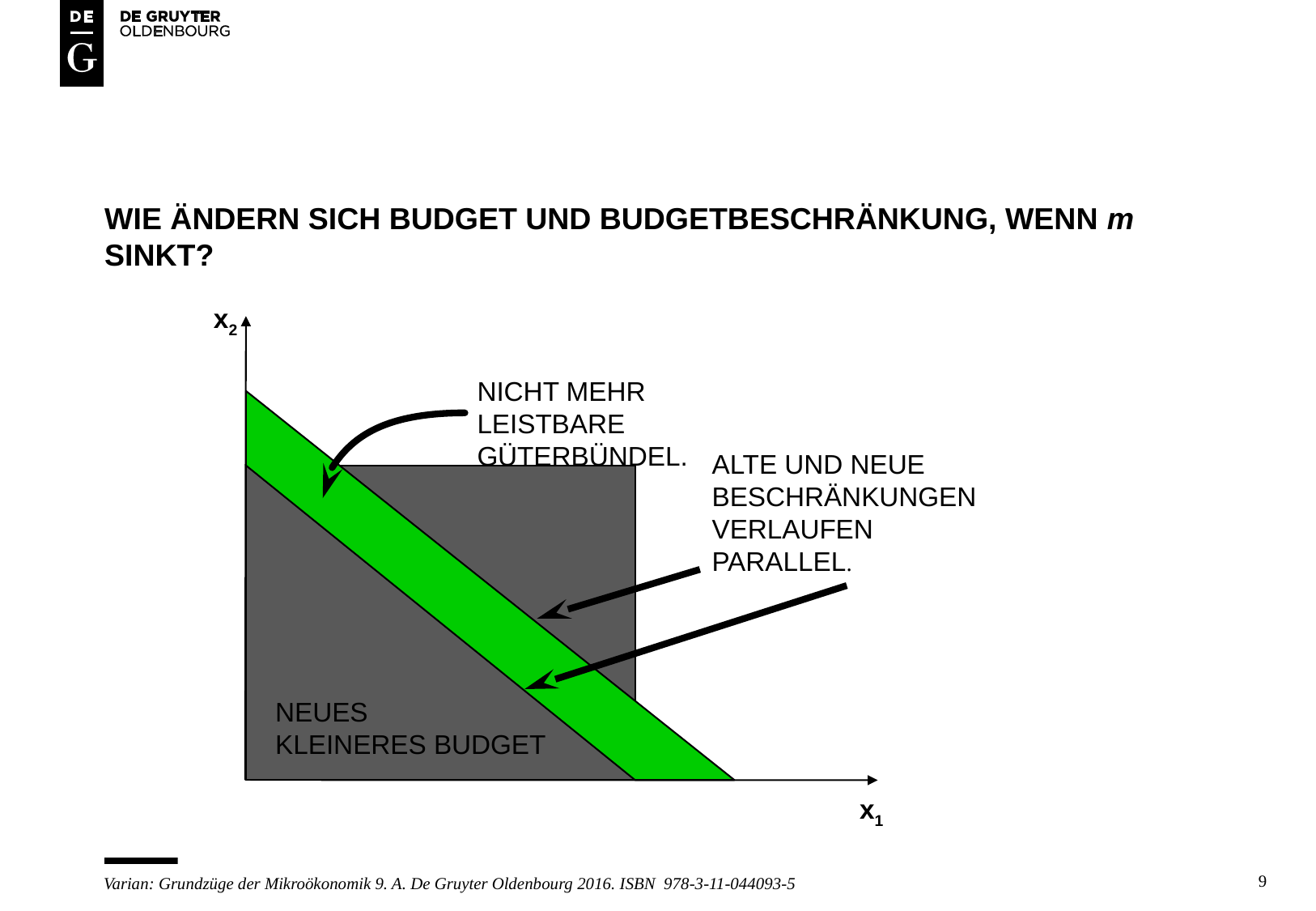

# Wie ändern sich Budget und Budgetbeschränkung, wenn m sinkt?
x2

NICHT MEHR LEISTBARE GÜTERBÜNDEL.

ALTE UND NEUE
BESCHRÄNKUNGEN
VERLAUFEN PARALLEL.

NEUES
KLEINERES BUDGET

x1
9
Varian: Grundzüge der Mikroökonomik 9. A. De Gruyter Oldenbourg 2016. ISBN  978-3-11-044093-5